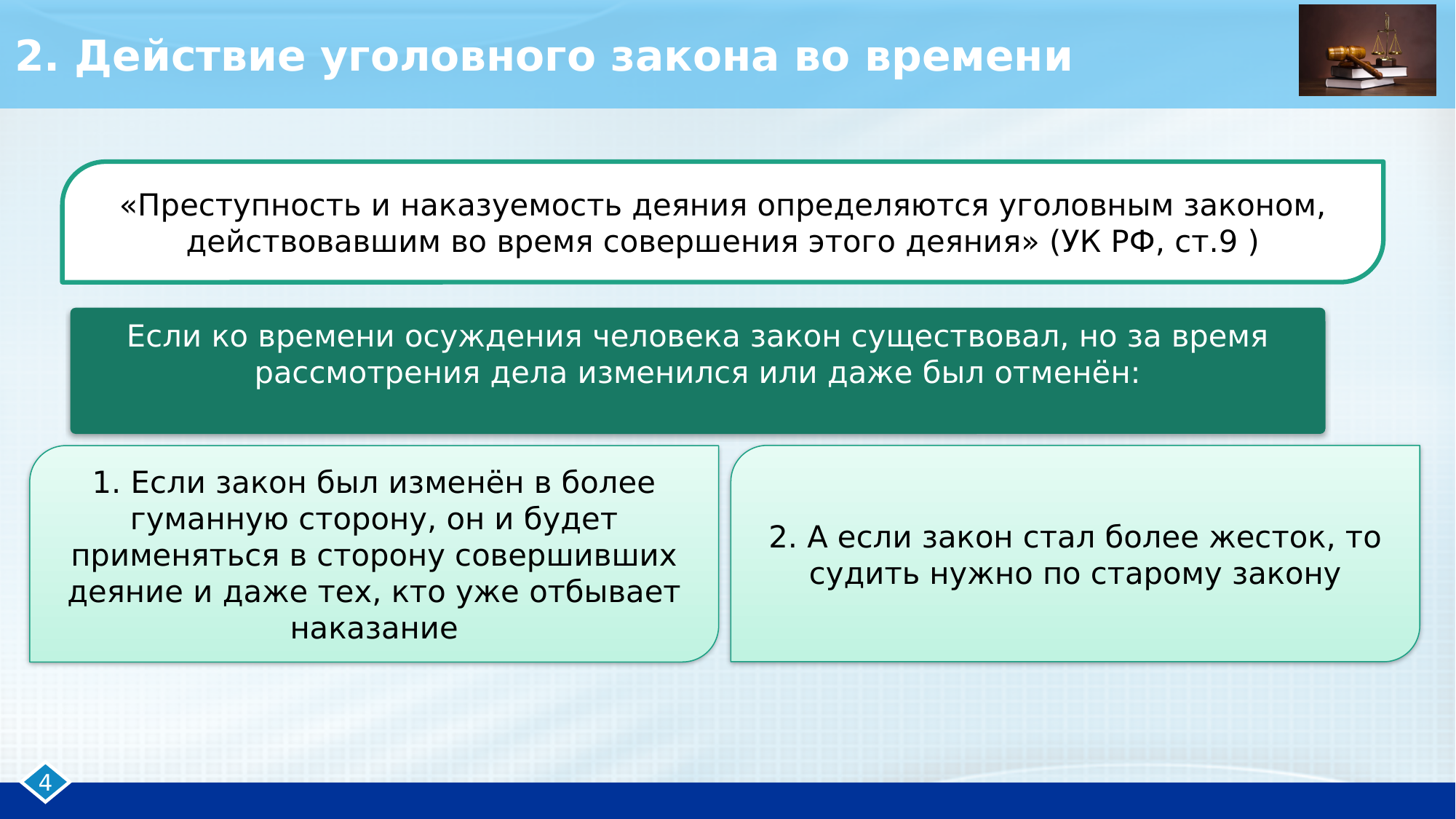

# 2. Действие уголовного закона во времени
«Преступность и наказуемость деяния определяются уголовным законом, действовавшим во время совершения этого деяния» (УК РФ, ст.9 )

Если ко времени осуждения человека закон существовал, но за время рассмотрения дела изменился или даже был отменён:
2. А если закон стал более жесток, то судить нужно по старому закону
1. Если закон был изменён в более гуманную сторону, он и будет применяться в сторону совершивших деяние и даже тех, кто уже отбывает наказание